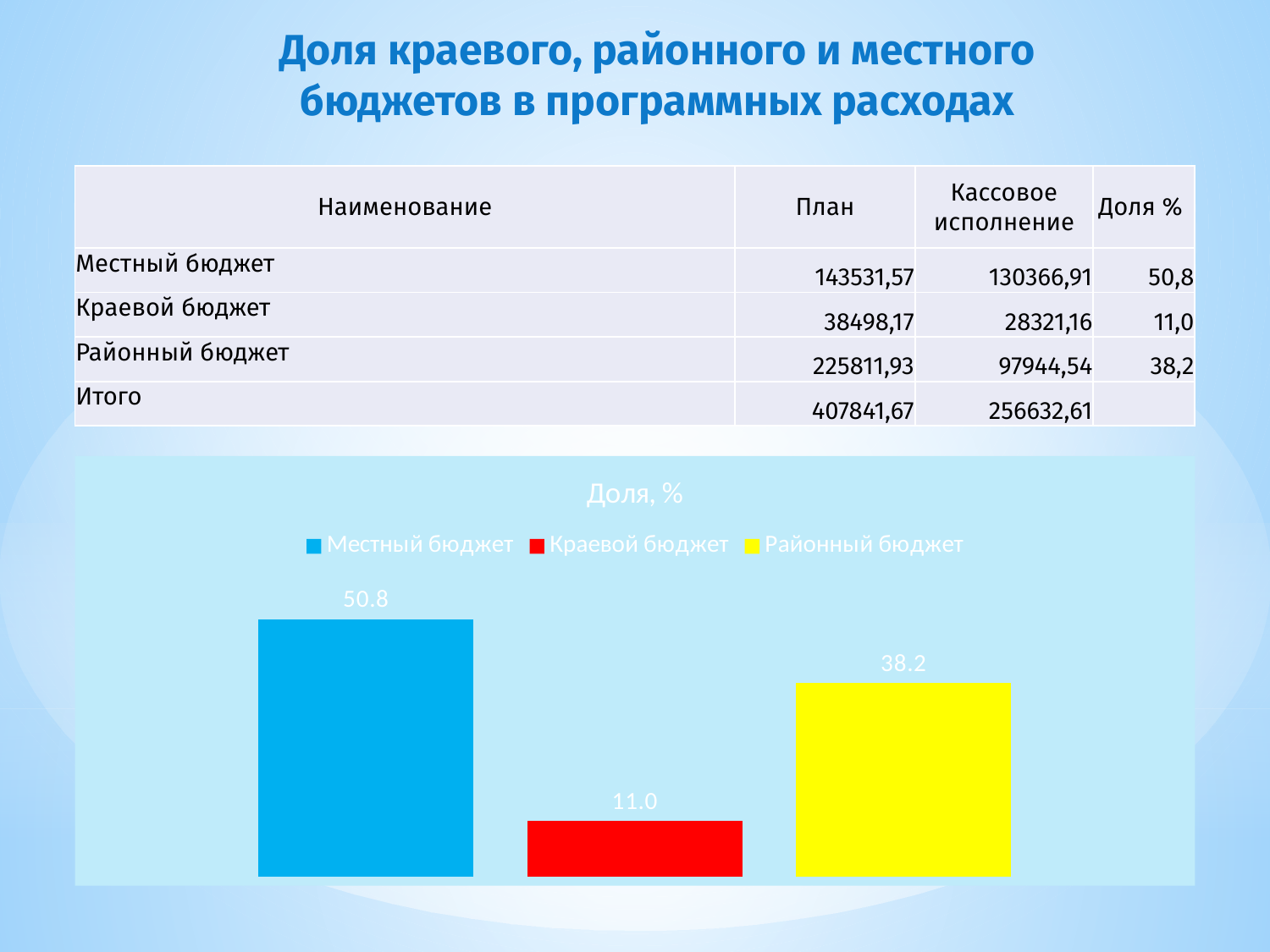

# Доля краевого, районного и местного бюджетов в программных расходах
| Наименование | План | Кассовое исполнение | Доля % |
| --- | --- | --- | --- |
| Местный бюджет | 143531,57 | 130366,91 | 50,8 |
| Краевой бюджет | 38498,17 | 28321,16 | 11,0 |
| Районный бюджет | 225811,93 | 97944,54 | 38,2 |
| Итого | 407841,67 | 256632,61 |  |

### Chart: Доля, %

| Category | Местный бюджет | Краевой бюджет | Районный бюджет |
|---|---|---|---|